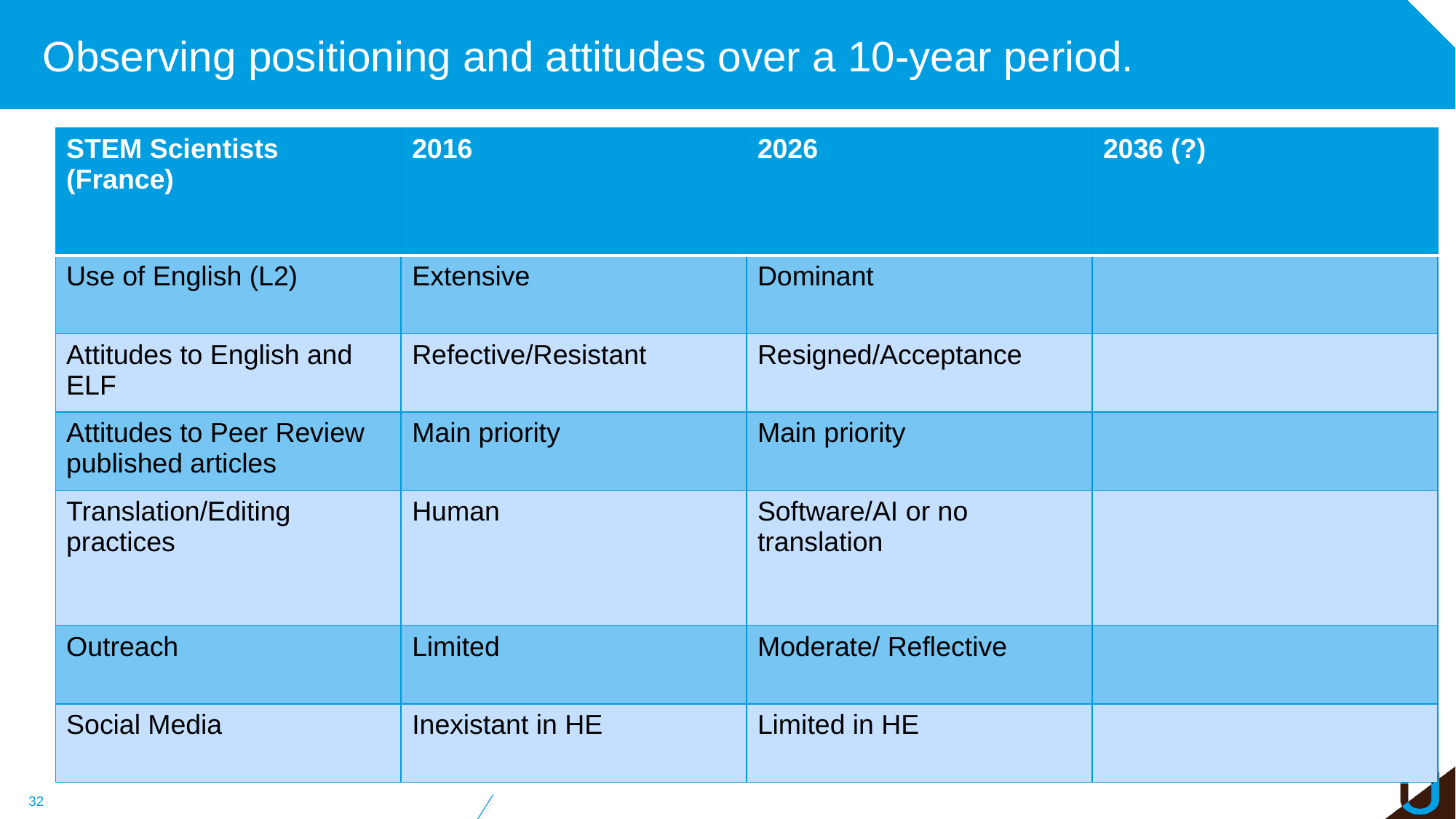

# Observing positioning and attitudes over a 10-year period.
| STEM Scientists (France) | 2016 | 2026 | 2036 (?) |
| --- | --- | --- | --- |
| Use of English (L2) | Extensive | Dominant |  |
| Attitudes to English and ELF | Refective/Resistant | Resigned/Acceptance |  |
| Attitudes to Peer Review published articles | Main priority | Main priority |  |
| Translation/Editing practices | Human | Software/AI or no translation |  |
| Outreach | Limited | Moderate/ Reflective |  |
| Social Media | Inexistant in HE | Limited in HE |  |
32